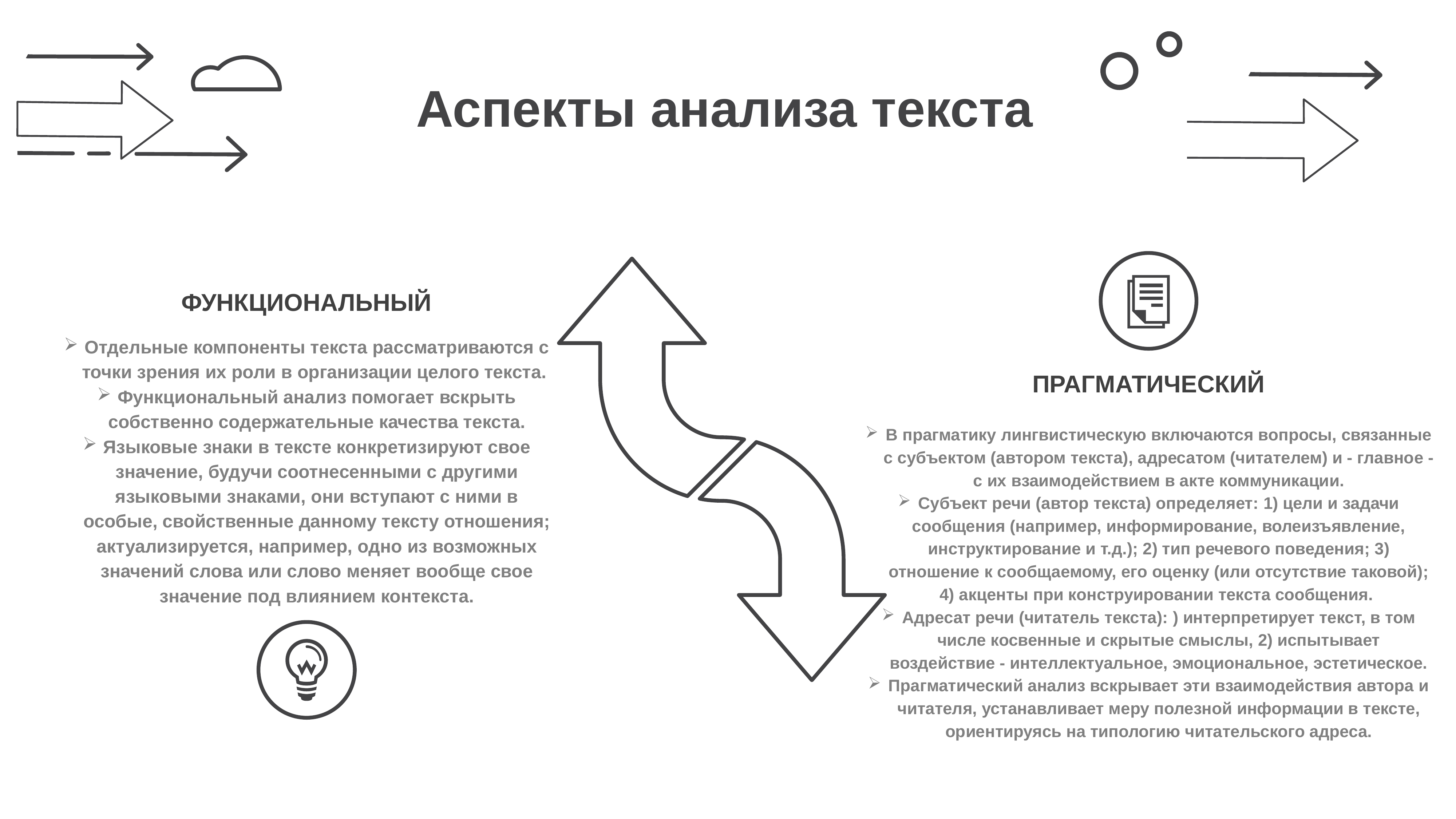

Аспекты анализа текста

ФУНКЦИОНАЛЬНЫЙ
Отдельные компоненты текста рассматриваются с точки зрения их роли в организации целого текста.
Функциональный анализ помогает вскрыть собственно содержательные качества текста.
Языковые знаки в тексте конкретизируют свое значение, будучи соотнесенными с другими языковыми знаками, они вступают с ними в особые, свойственные данному тексту отношения; актуализируется, например, одно из возможных значений слова или слово меняет вообще свое значение под влиянием контекста.
ПРАГМАТИЧЕСКИЙ
В прагматику лингвистическую включаются вопросы, связанные с субъектом (автором текста), адресатом (читателем) и - главное -с их взаимодействием в акте коммуникации.
Субъект речи (автор текста) определяет: 1) цели и задачи сообщения (например, информирование, волеизъявление, инструктирование и т.д.); 2) тип речевого поведения; 3) отношение к сообщаемому, его оценку (или отсутствие таковой); 4) акценты при конструировании текста сообщения.
Адресат речи (читатель текста): ) интерпретирует текст, в том числе косвенные и скрытые смыслы, 2) испытывает воздействие - интеллектуальное, эмоциональное, эстетическое.
Прагматический анализ вскрывает эти взаимодействия автора и читателя, устанавливает меру полезной информации в тексте, ориентируясь на типологию читательского адреса.